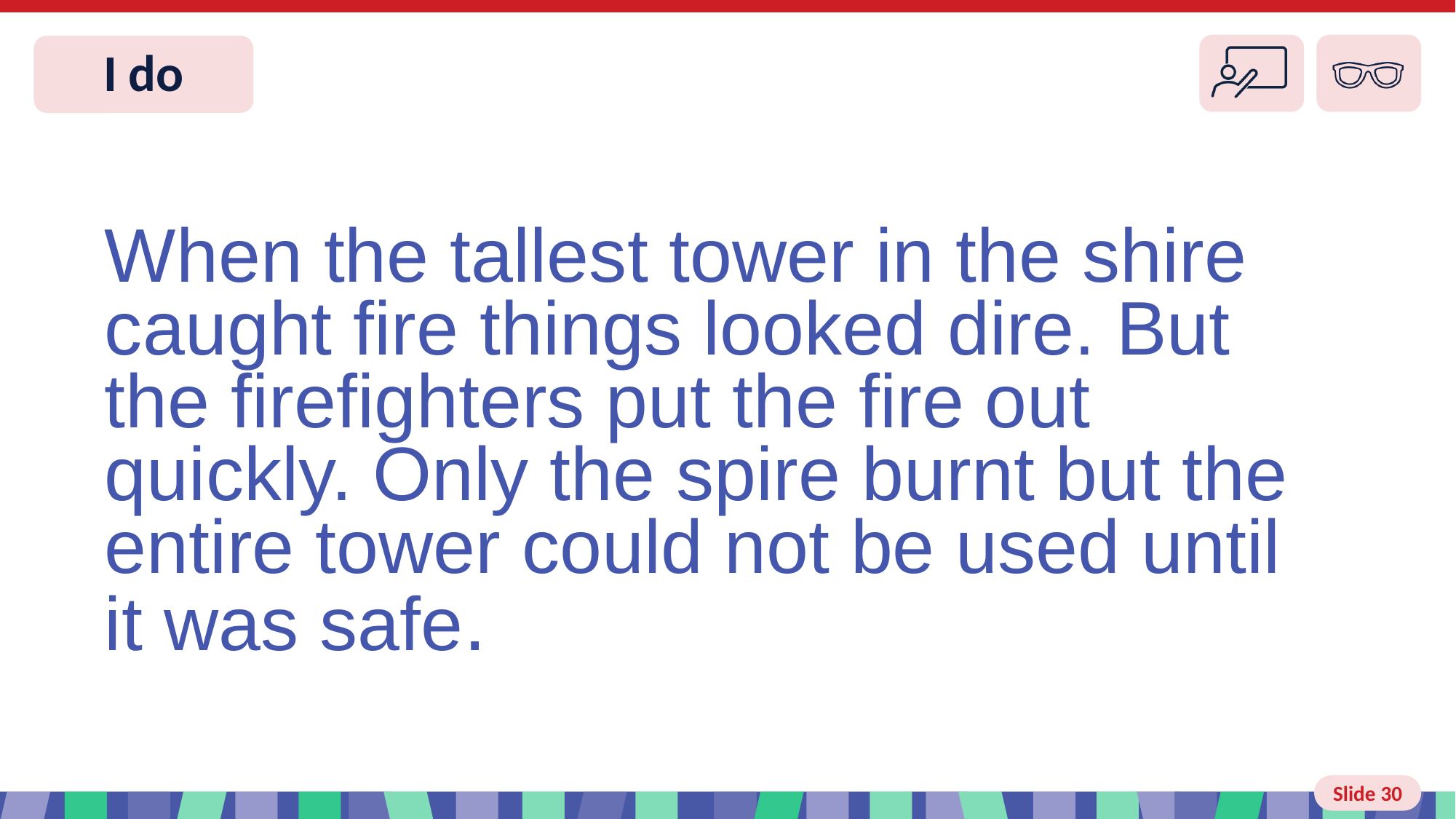

Slide 30 I do
When the tallest tower in the shire caught fire things looked dire. But the firefighters put the fire out quickly. Only the spire burnt but the entire tower could not be used until it was safe.